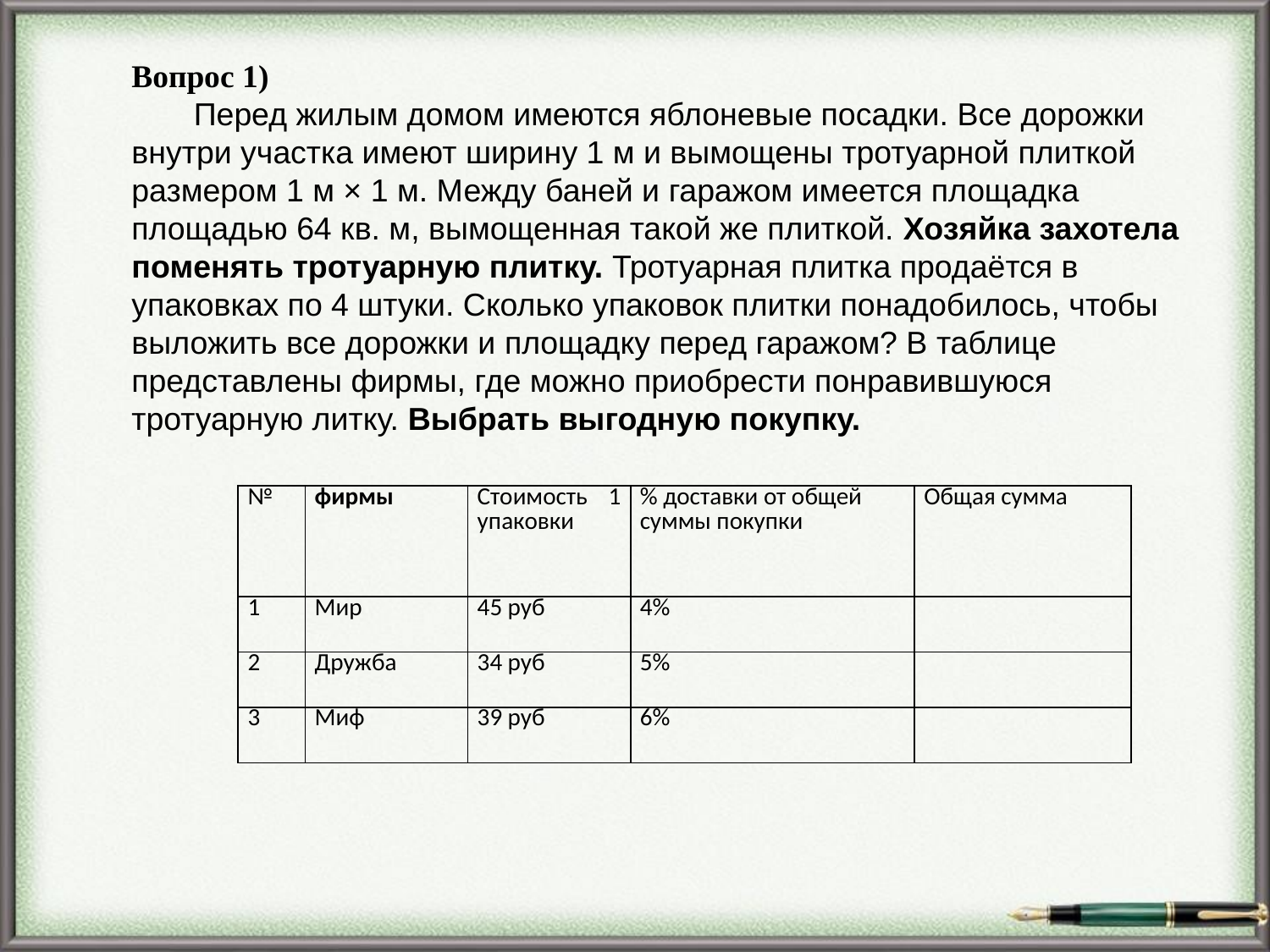

Вопрос 1)
       Перед жилым домом имеются яблоневые посадки. Все дорожки внутри участка имеют ширину 1 м и вымощены тротуарной плиткой размером 1 м × 1 м. Между баней и гаражом имеется площадка площадью 64 кв. м, вымощенная такой же плиткой. Хозяйка захотела поменять тротуарную плитку. Тротуарная плитка продаётся в упаковках по 4 штуки. Сколько упаковок плитки понадобилось, чтобы выложить все дорожки и площадку перед гаражом? В таблице представлены фирмы, где можно приобрести понравившуюся тротуарную литку. Выбрать выгодную покупку.
| № | фирмы | Стоимость 1 упаковки | % доставки от общей суммы покупки | Общая сумма |
| --- | --- | --- | --- | --- |
| 1 | Мир | 45 руб | 4% |  |
| 2 | Дружба | 34 руб | 5% |  |
| 3 | Миф | 39 руб | 6% |  |